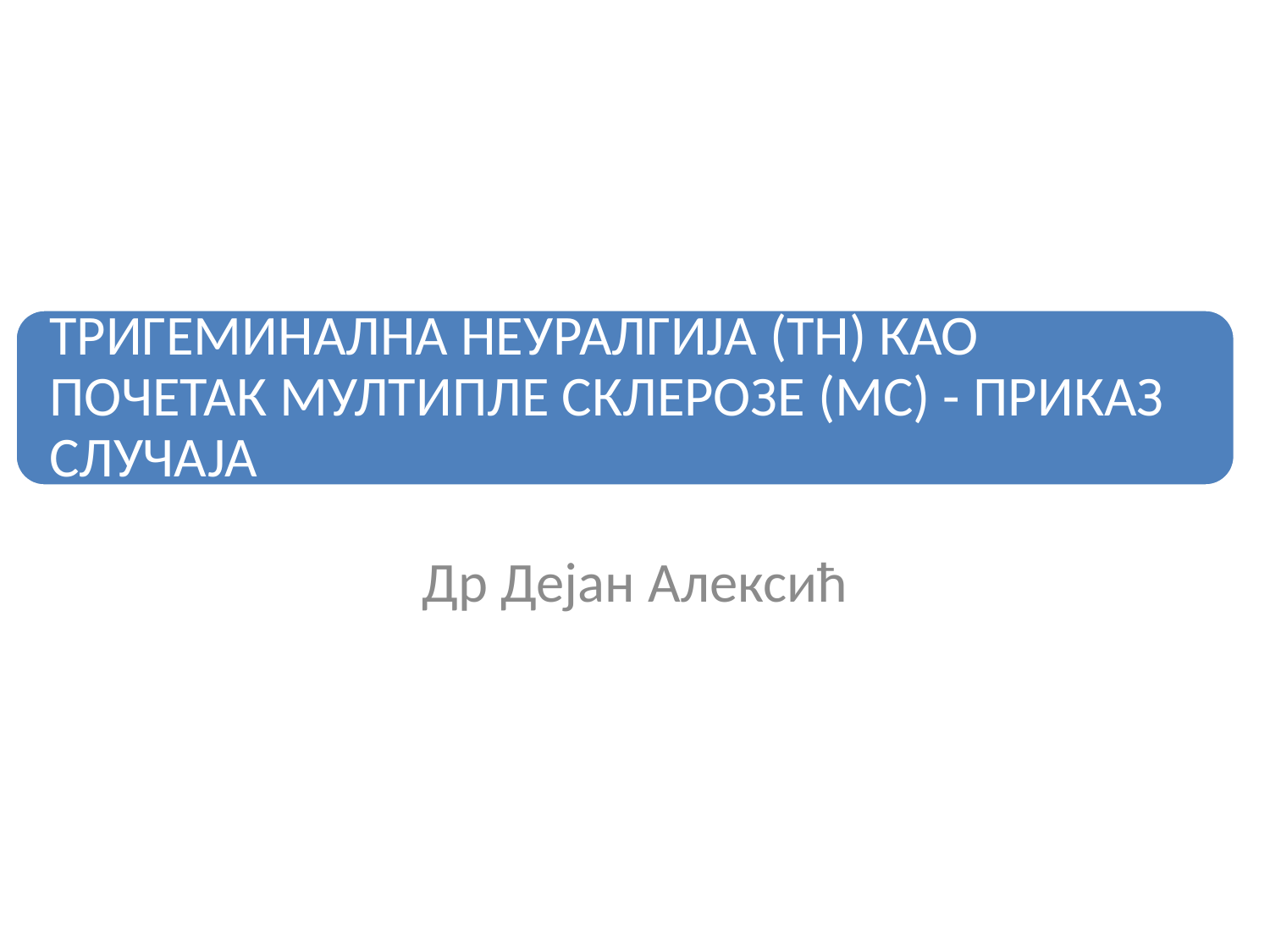

ТРИГЕМИНАЛНА НЕУРАЛГИЈА (ТН) КАО ПОЧЕТАК МУЛТИПЛЕ СКЛЕРОЗE (МС) - ПРИКАЗ СЛУЧАЈА
Др Дејан Алексић